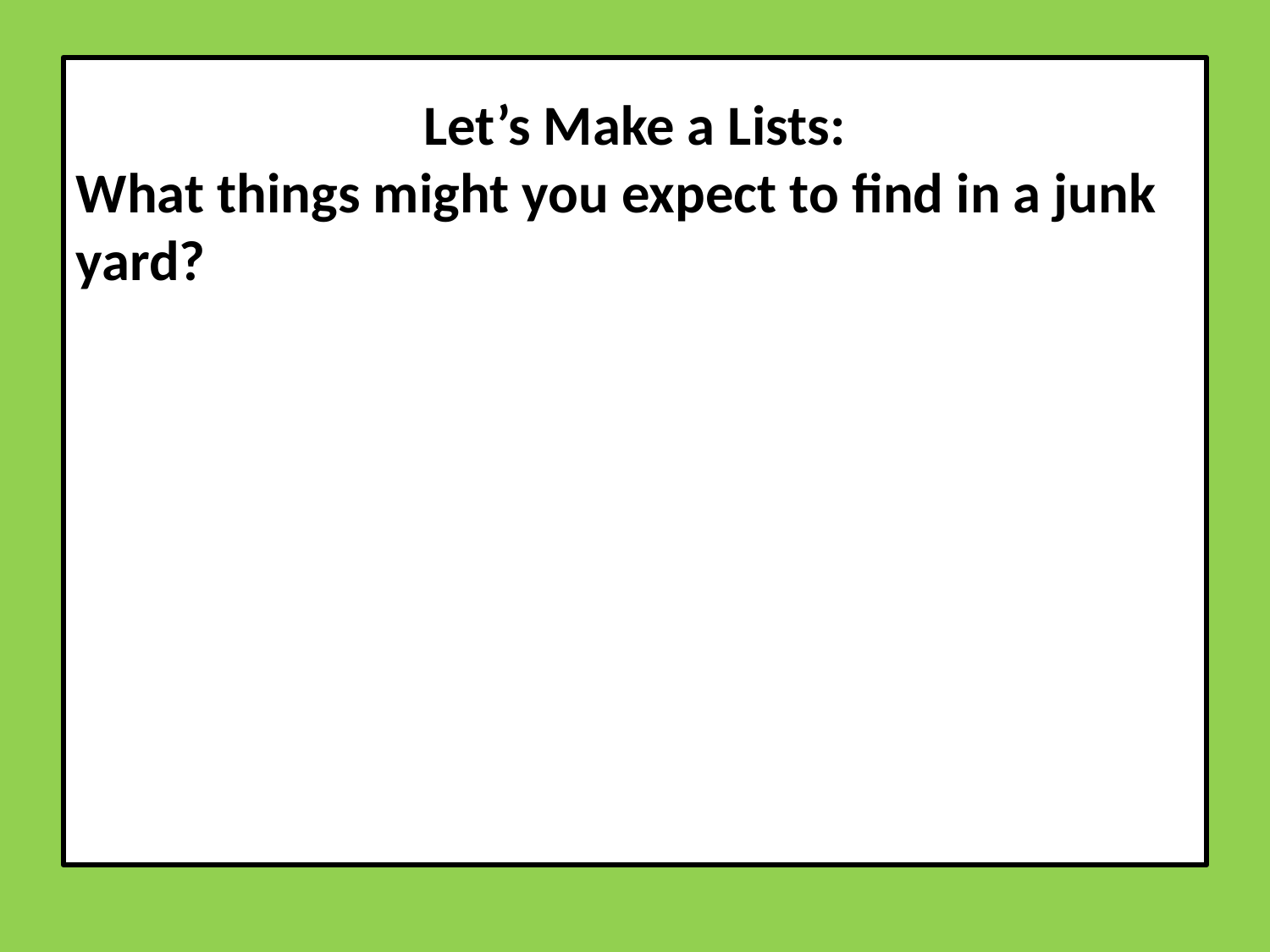

Let’s Make a Lists:
What things might you expect to find in a junk yard?